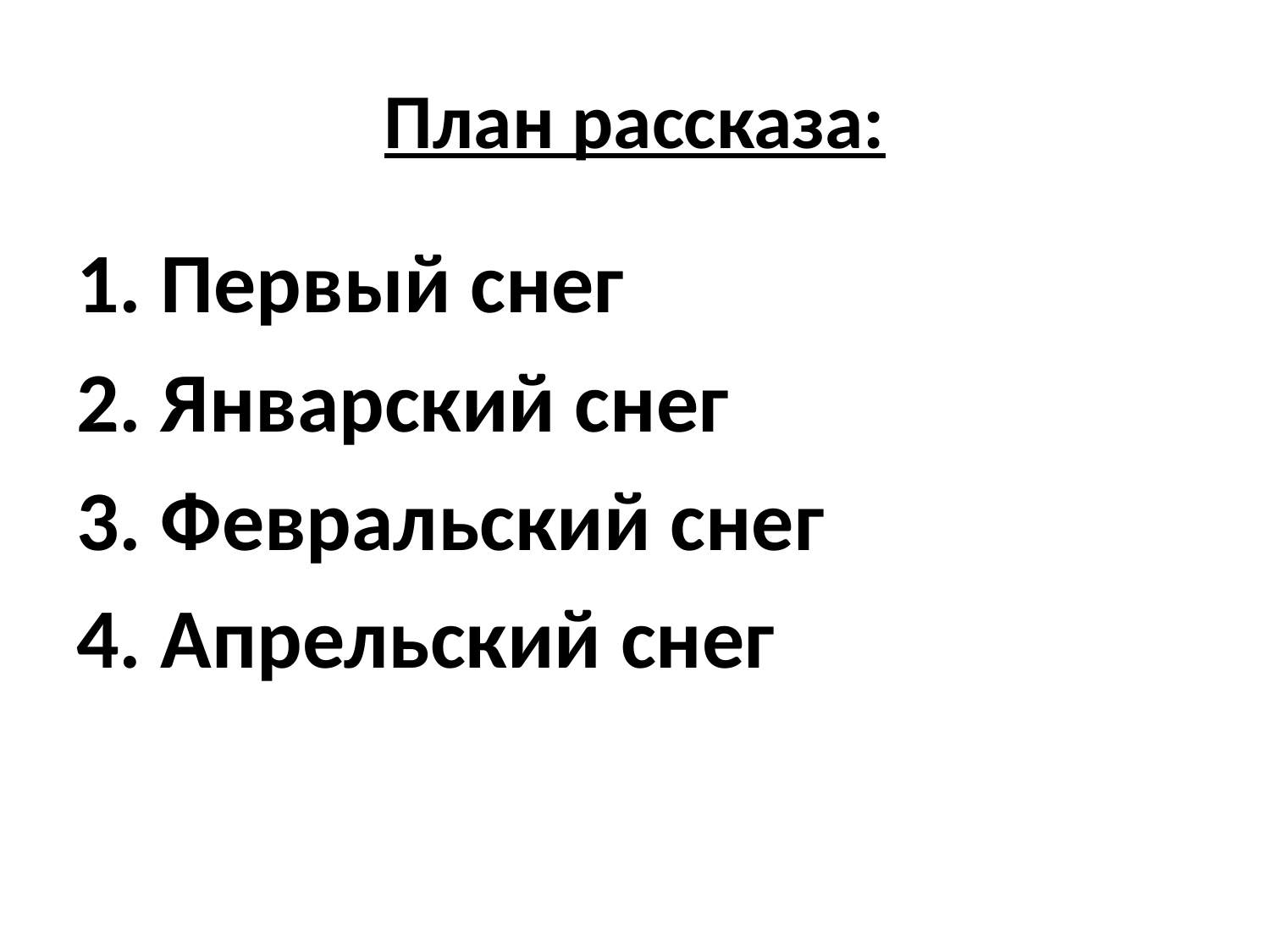

# План рассказа:
1. Первый снег
2. Январский снег
3. Февральский снег
4. Апрельский снег